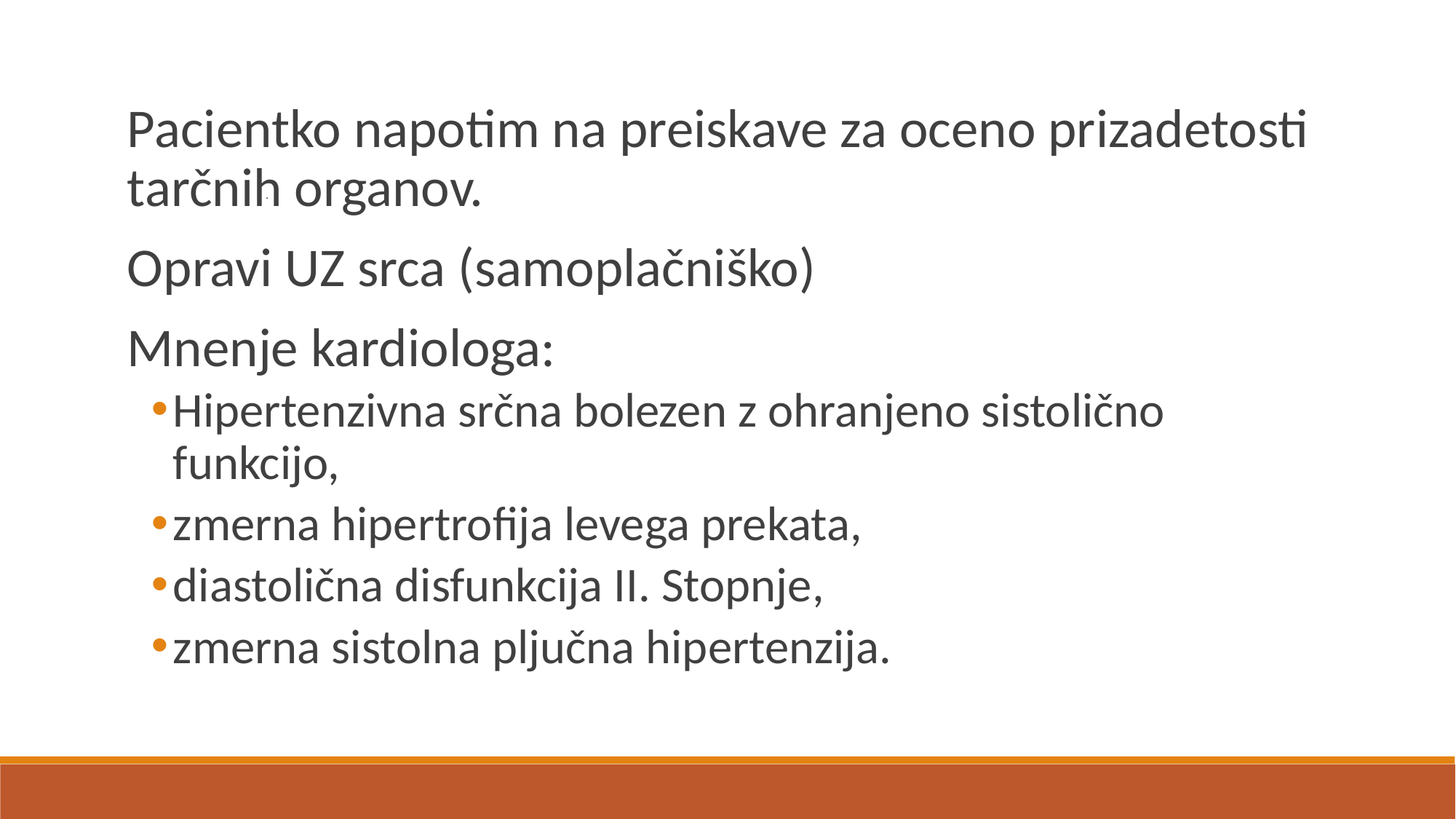

.
Pacientko napotim na preiskave za oceno prizadetosti tarčnih organov.
Opravi UZ srca (samoplačniško)
Mnenje kardiologa:
Hipertenzivna srčna bolezen z ohranjeno sistolično funkcijo,
zmerna hipertrofija levega prekata,
diastolična disfunkcija II. Stopnje,
zmerna sistolna pljučna hipertenzija.